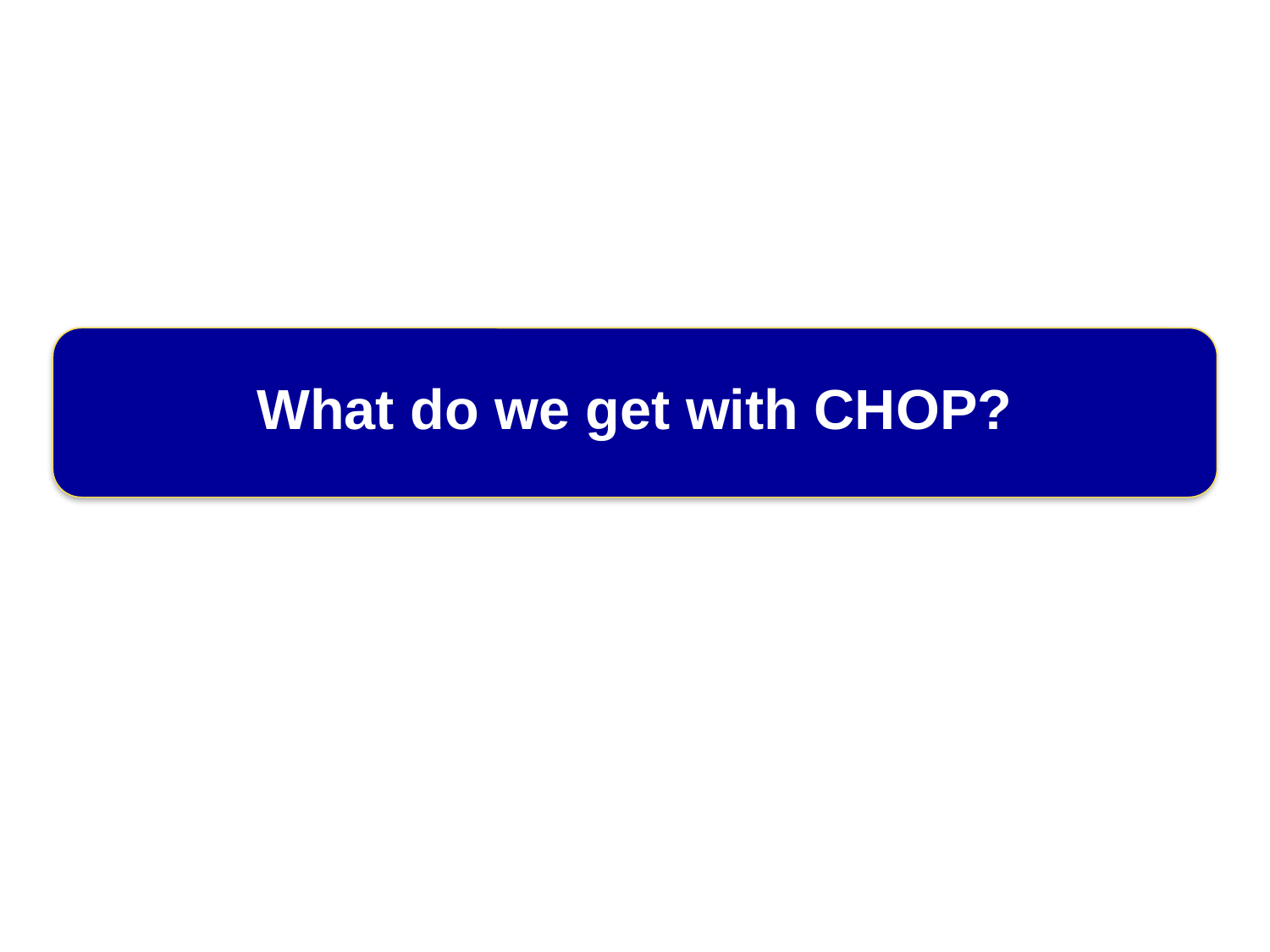

# What do we get with CHOP?